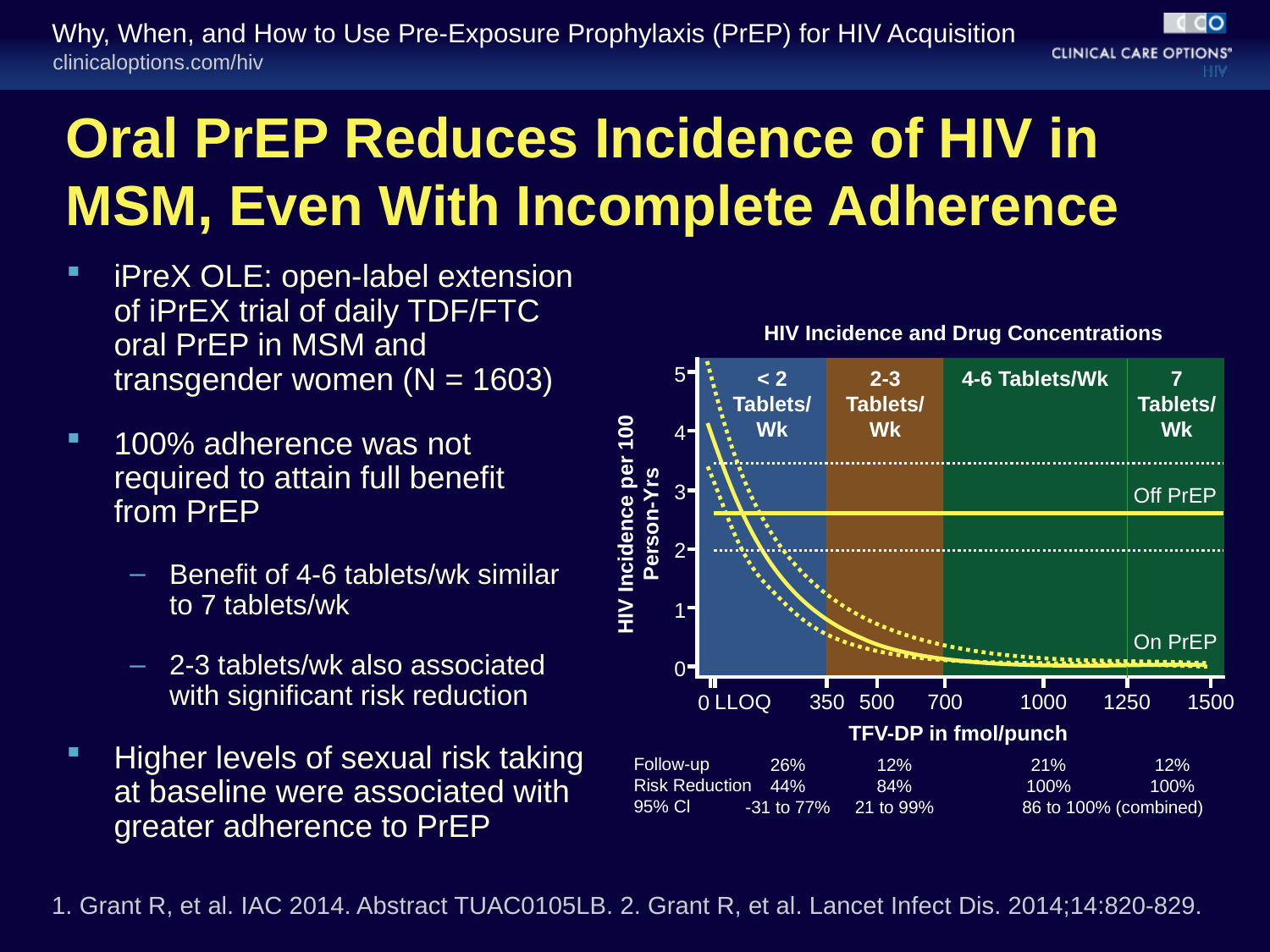

# Oral PrEP Reduces Incidence of HIV in MSM, Even With Incomplete Adherence
iPreX OLE: open-label extension of iPrEX trial of daily TDF/FTC oral PrEP in MSM and transgender women (N = 1603)
100% adherence was not required to attain full benefit
from PrEP
Benefit of 4-6 tablets/wk similar to 7 tablets/wk
2-3 tablets/wk also associated with significant risk reduction
Higher levels of sexual risk taking at baseline were associated with greater adherence to PrEP
HIV Incidence and Drug Concentrations
5
4
3
2
1
0

< 2 Tablets/Wk
2-3 Tablets/Wk
4-6 Tablets/Wk
7 Tablets/Wk

Off PrEP
HIV Incidence per 100 Person-Yrs
On PrEP
1500
LLOQ
350
500
700
1000
1250
0
TFV-DP in fmol/punch
Follow-up
Risk Reduction
95% Cl
26%
44%
-31 to 77%
12%
84%
21 to 99%
21%
100%
12%
100%
86 to 100% (combined)
1. Grant R, et al. IAC 2014. Abstract TUAC0105LB. 2. Grant R, et al. Lancet Infect Dis. 2014;14:820-829.